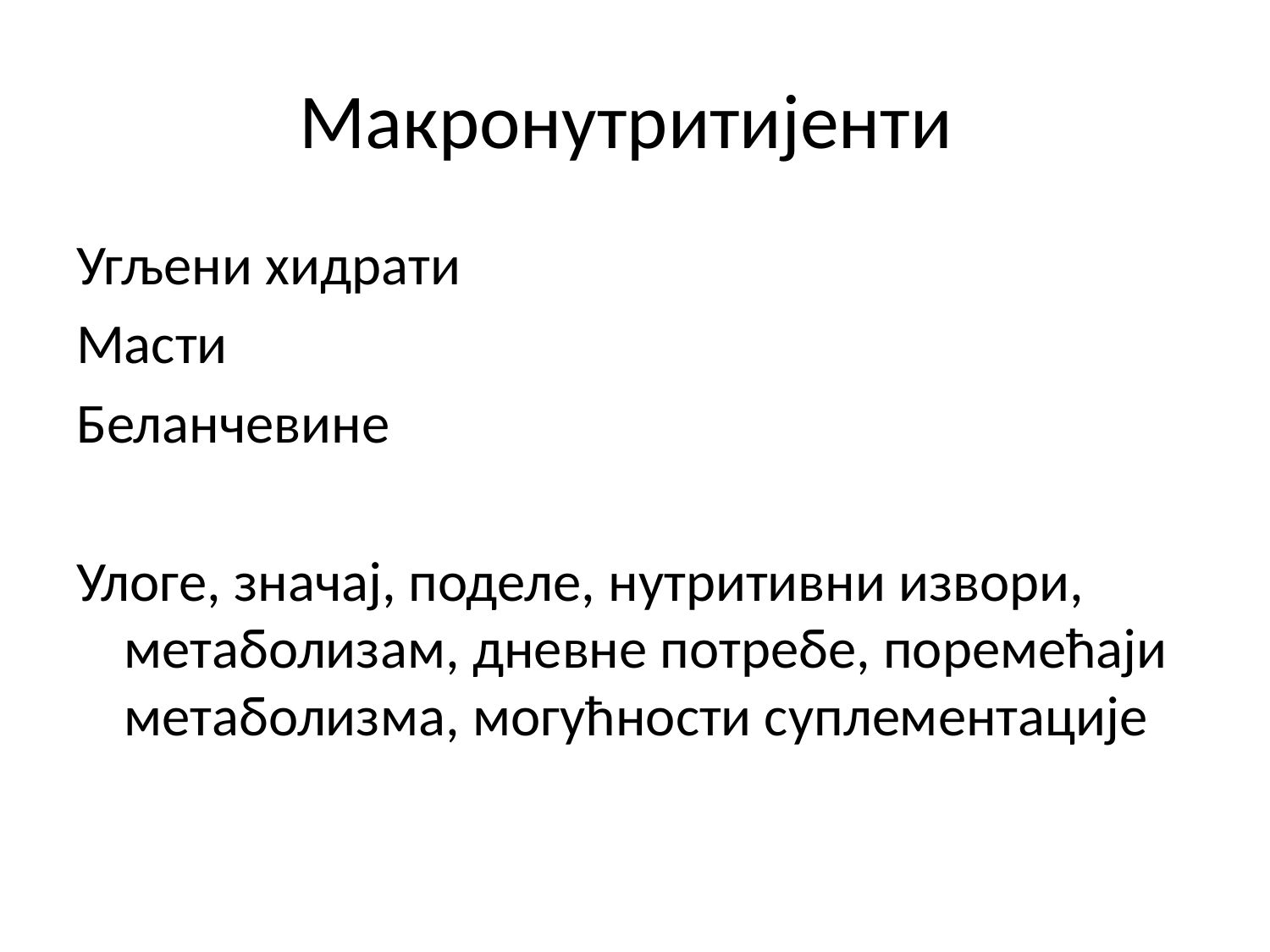

# Макронутритијенти
Угљени хидрати
Масти
Беланчевине

Улоге, значај, поделе, нутритивни извори, метаболизам, дневне потребе, поремећаји метаболизма, могућности суплементације